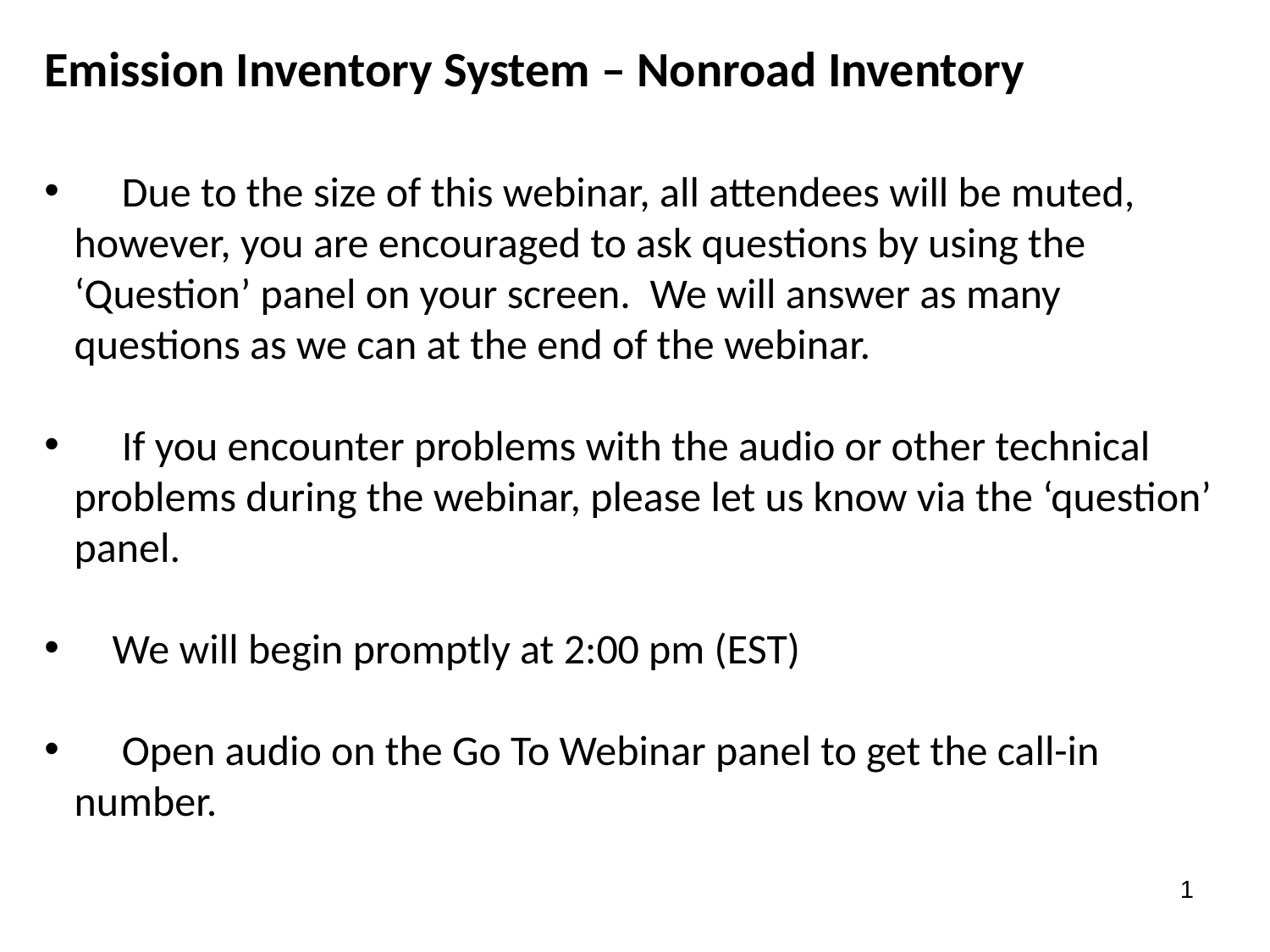

Emission Inventory System – Nonroad Inventory

     Due to the size of this webinar, all attendees will be muted, however, you are encouraged to ask questions by using the ‘Question’ panel on your screen.  We will answer as many questions as we can at the end of the webinar.

     If you encounter problems with the audio or other technical problems during the webinar, please let us know via the ‘question’ panel.

    We will begin promptly at 2:00 pm (EST)

     Open audio on the Go To Webinar panel to get the call-in number.

1